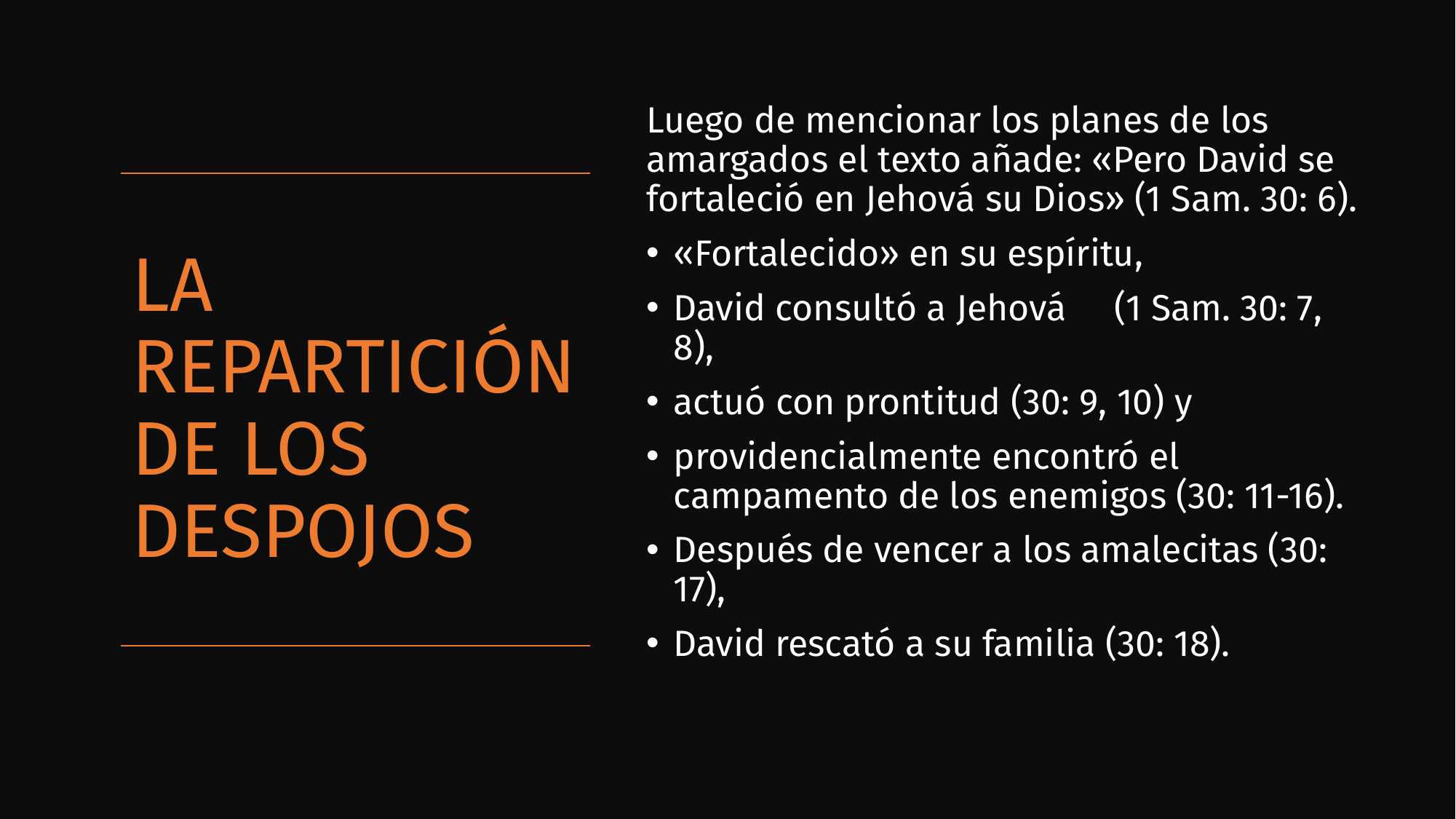

Luego de mencionar los planes de los amargados el texto añade: «Pero David se fortaleció en Jehová su Dios» (1 Sam. 30: 6).
«Fortalecido» en su espíritu,
David consultó a Jehová     (1 Sam. 30: 7, 8),
actuó con prontitud (30: 9, 10) y
providencialmente encontró el campamento de los enemigos (30: 11-16).
Después de vencer a los amalecitas (30: 17),
David rescató a su familia (30: 18).
# LA REPARTICIÓN DE LOS DESPOJOS